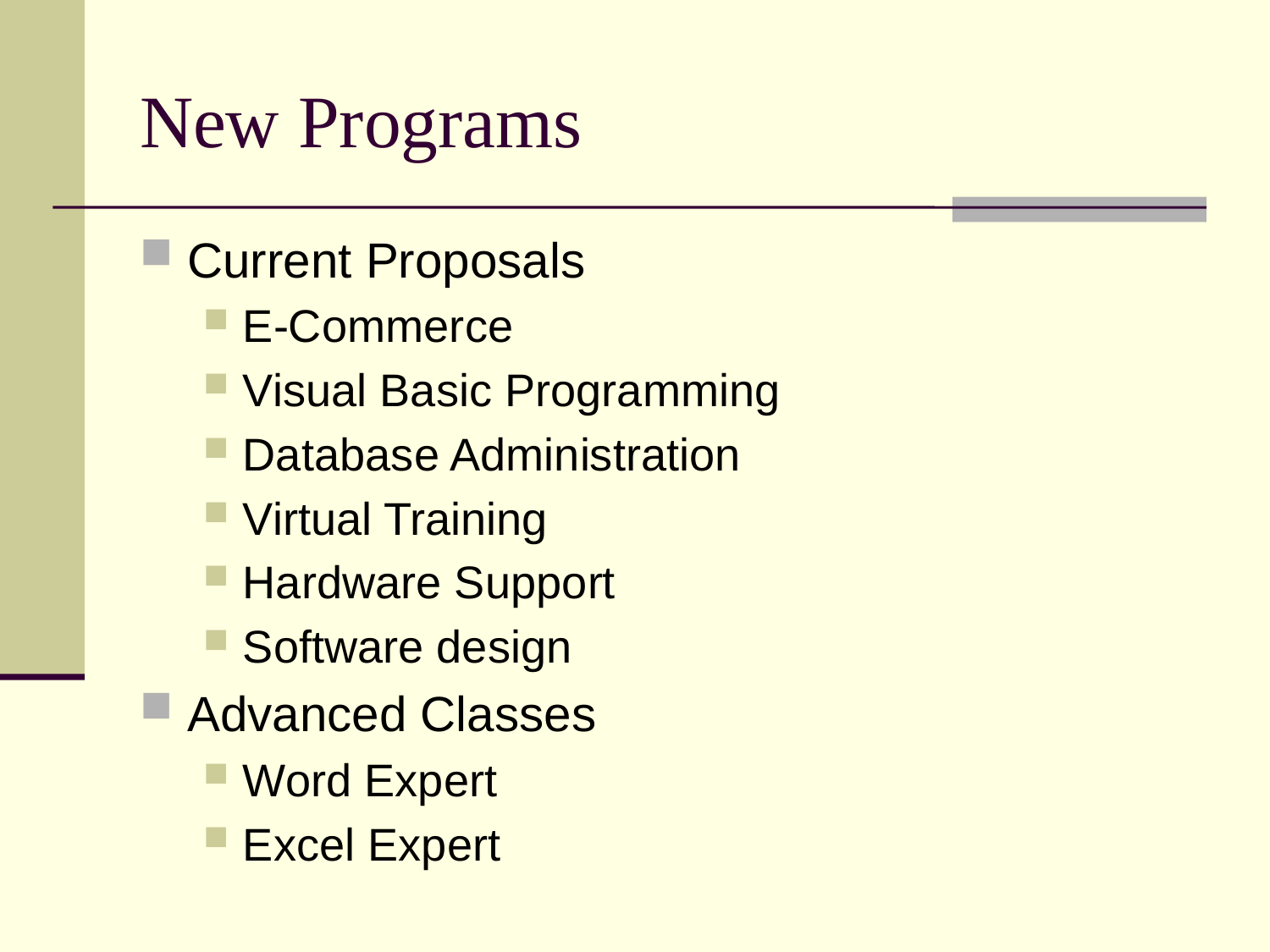

# New Programs
Current Proposals
E-Commerce
Visual Basic Programming
Database Administration
Virtual Training
Hardware Support
Software design
Advanced Classes
Word Expert
Excel Expert